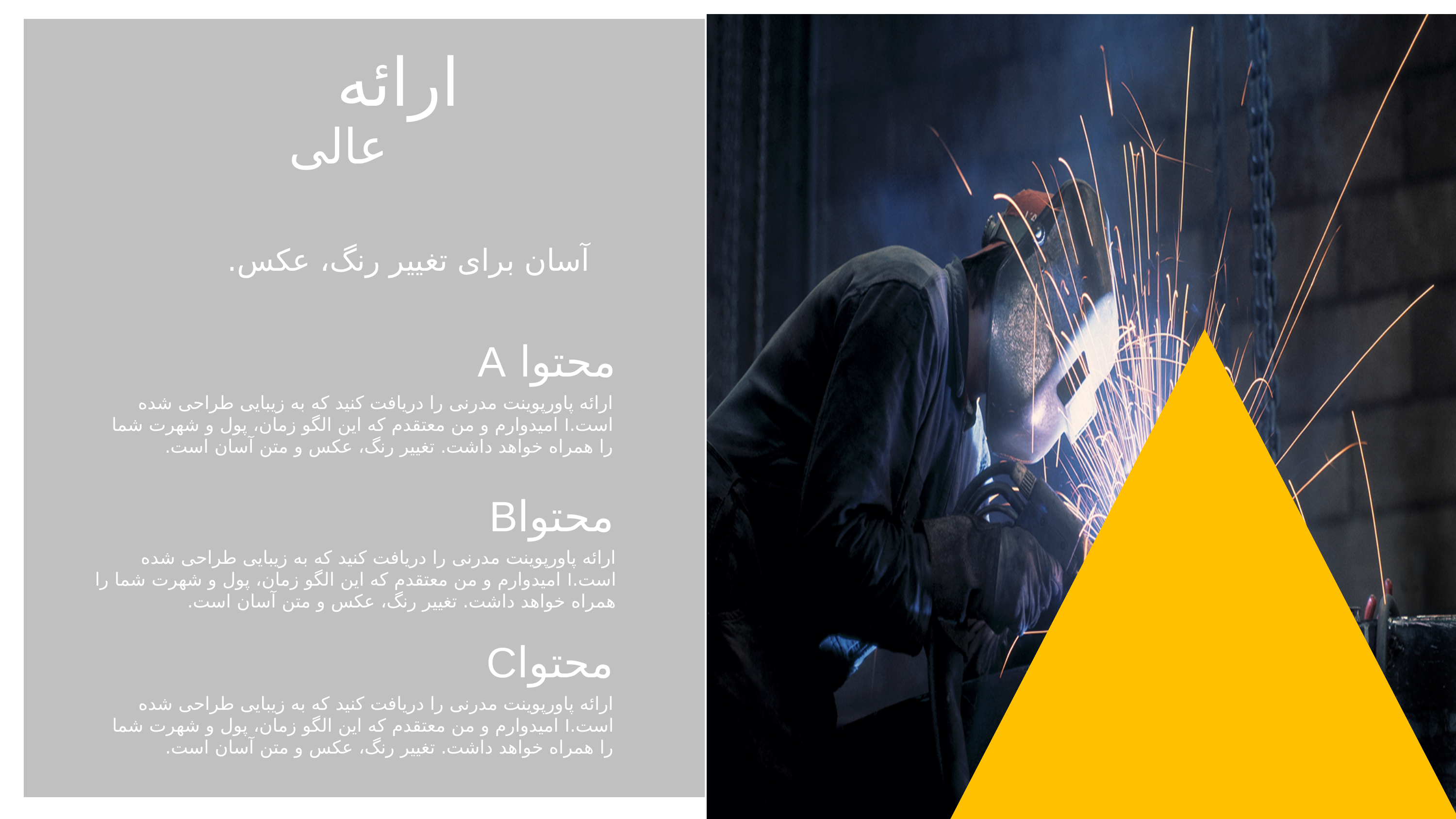

ارائه
عالی
آسان برای تغییر رنگ، عکس.

محتوا A
ارائه پاورپوینت مدرنی را دریافت کنید که به زیبایی طراحی شده است.I امیدوارم و من معتقدم که این الگو زمان، پول و شهرت شما را همراه خواهد داشت. تغییر رنگ، عکس و متن آسان است.
محتواB
ارائه پاورپوینت مدرنی را دریافت کنید که به زیبایی طراحی شده است.I امیدوارم و من معتقدم که این الگو زمان، پول و شهرت شما را همراه خواهد داشت. تغییر رنگ، عکس و متن آسان است.
محتواC
ارائه پاورپوینت مدرنی را دریافت کنید که به زیبایی طراحی شده است.I امیدوارم و من معتقدم که این الگو زمان، پول و شهرت شما را همراه خواهد داشت. تغییر رنگ، عکس و متن آسان است.